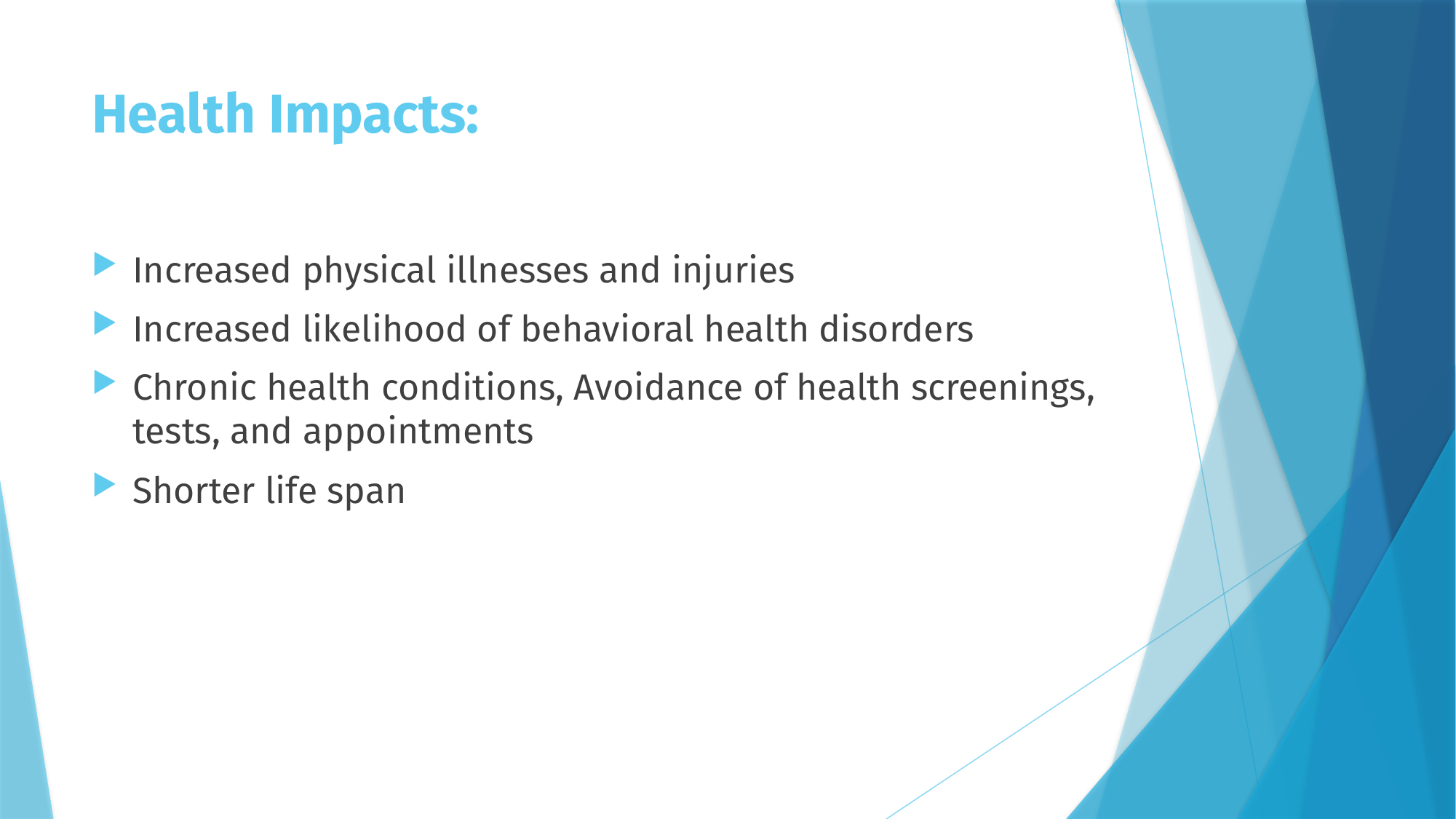

# Health Impacts:

Increased physical illnesses and injuries
Increased likelihood of behavioral health disorders
Chronic health conditions, Avoidance of health screenings, tests, and appointments
Shorter life span